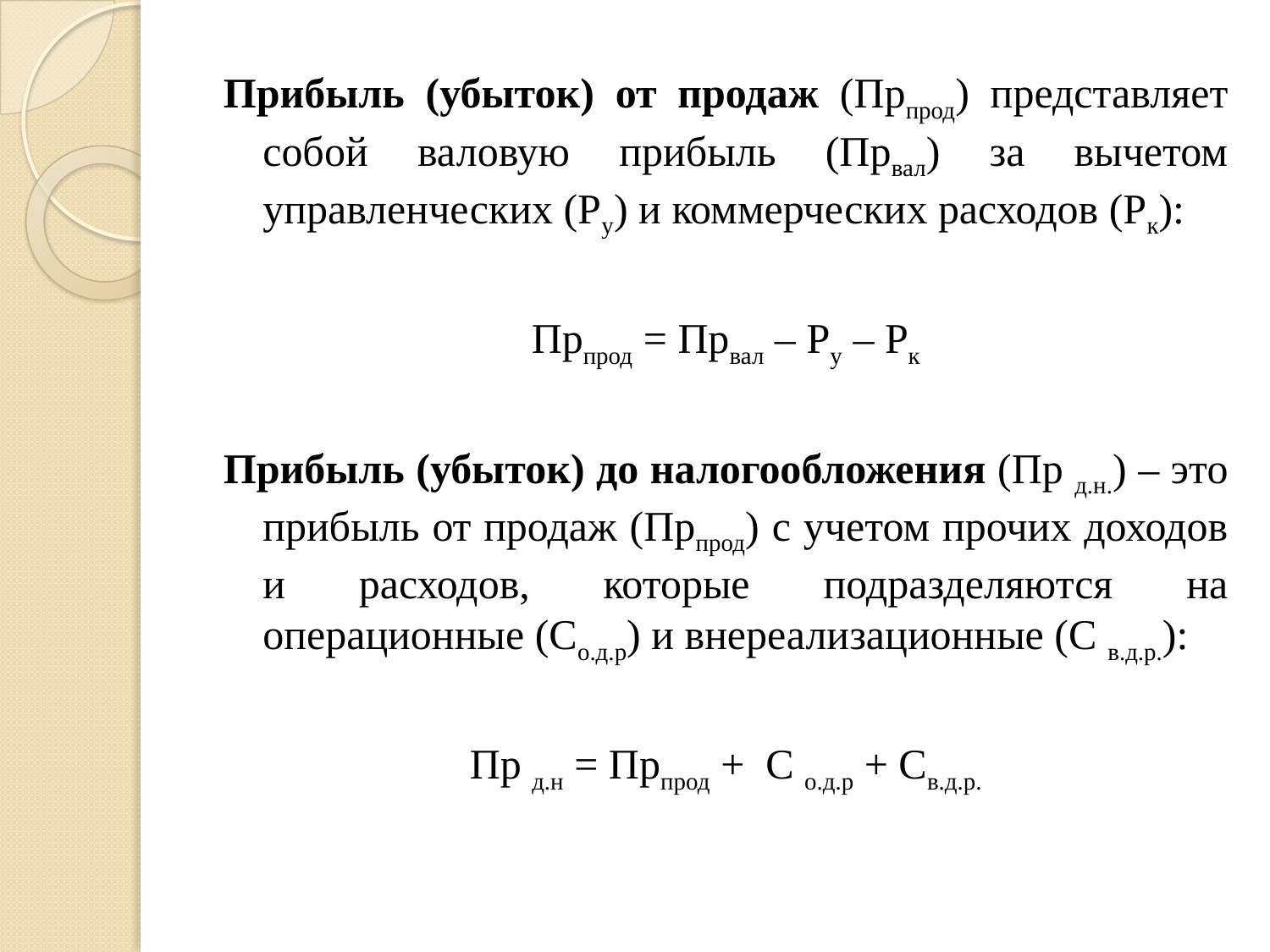

Прибыль (убыток) от продаж (Прпрод) представляет собой валовую прибыль (Првал) за вычетом управленческих (Ру) и коммерческих расходов (Рк):

Прпрод = Првал – Ру – Рк

Прибыль (убыток) до налогообложения (Пр д.н.) – это прибыль от продаж (Прпрод) с учетом прочих доходов и расходов, которые подразделяются на операционные (Со.д.р) и внереализационные (С в.д.р.):

Пр д.н = Прпрод +  С о.д.р + Св.д.р.